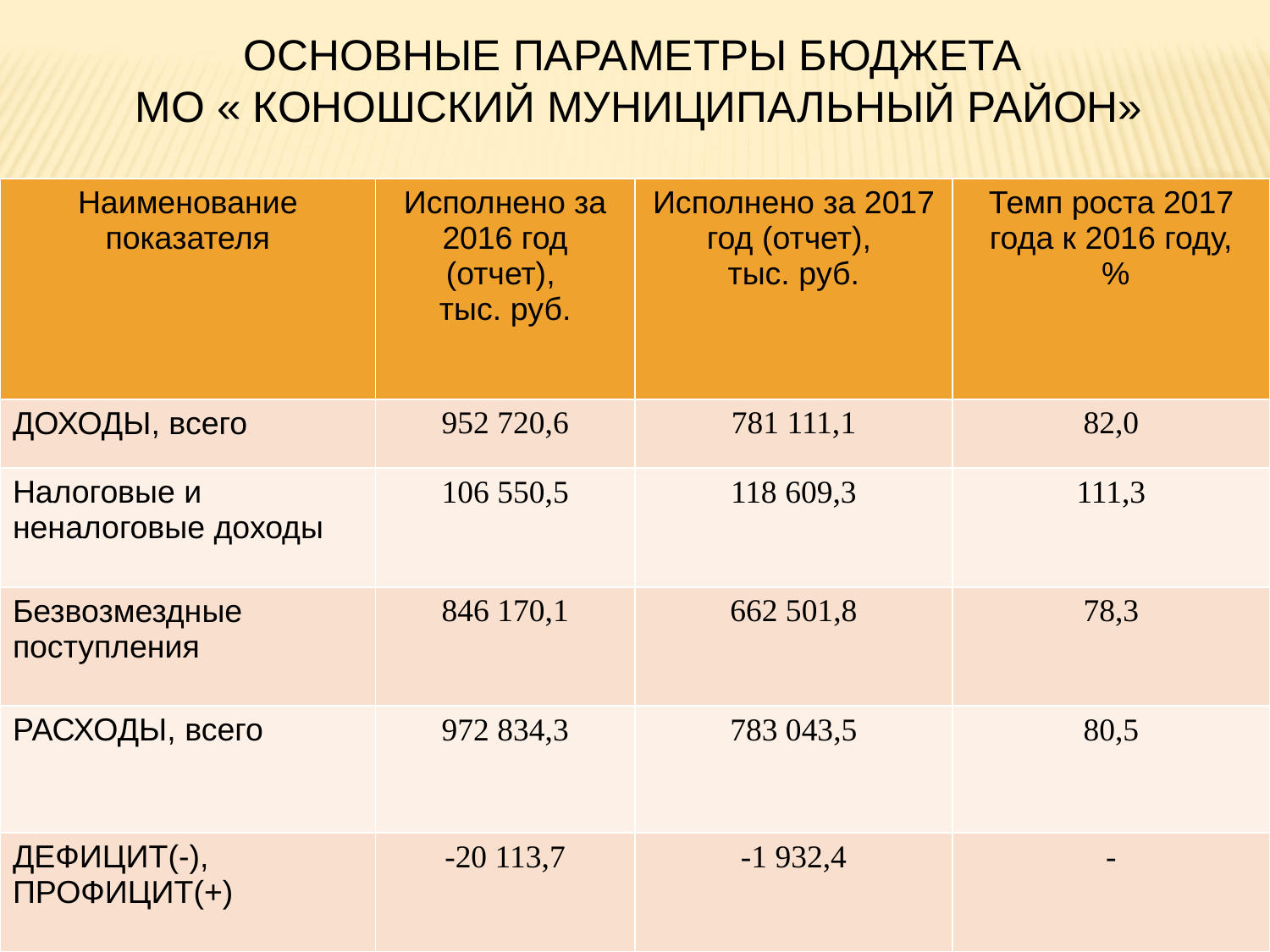

ОСНОВНЫЕ ПАРАМЕТРЫ БЮДЖЕТА
 МО « КОНОШСКИЙ МУНИЦИПАЛЬНЫЙ РАЙОН»
| Наименование показателя | Исполнено за 2016 год (отчет), тыс. руб. | Исполнено за 2017 год (отчет), тыс. руб. | Темп роста 2017 года к 2016 году, % |
| --- | --- | --- | --- |
| ДОХОДЫ, всего | 952 720,6 | 781 111,1 | 82,0 |
| Налоговые и неналоговые доходы | 106 550,5 | 118 609,3 | 111,3 |
| Безвозмездные поступления | 846 170,1 | 662 501,8 | 78,3 |
| РАСХОДЫ, всего | 972 834,3 | 783 043,5 | 80,5 |
| ДЕФИЦИТ(-), ПРОФИЦИТ(+) | -20 113,7 | -1 932,4 | - |